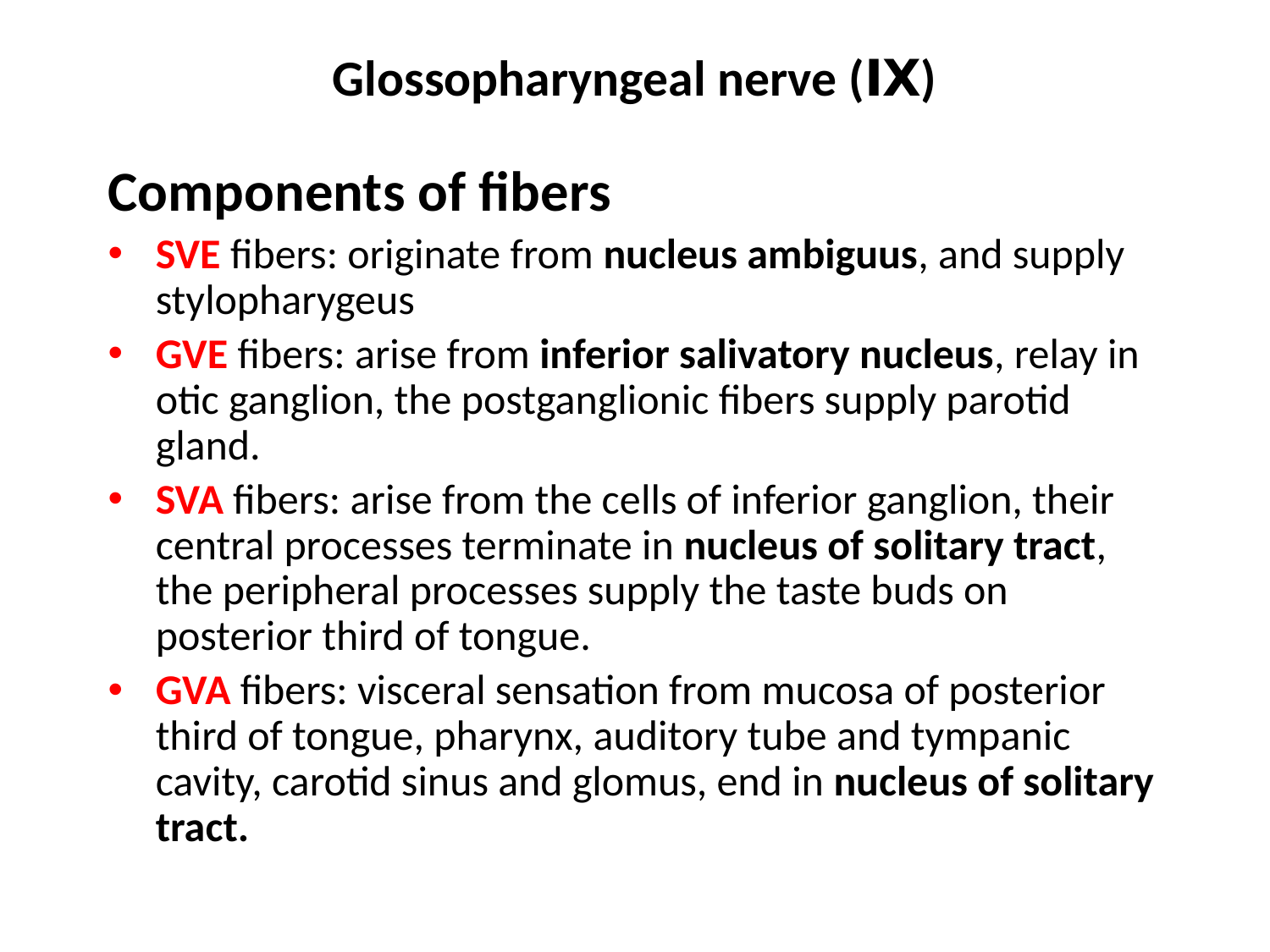

# Glossopharyngeal nerve (Ⅸ)
Components of fibers
SVE fibers: originate from nucleus ambiguus, and supply stylopharygeus
GVE fibers: arise from inferior salivatory nucleus, relay in otic ganglion, the postganglionic fibers supply parotid gland.
SVA fibers: arise from the cells of inferior ganglion, their central processes terminate in nucleus of solitary tract, the peripheral processes supply the taste buds on posterior third of tongue.
GVA fibers: visceral sensation from mucosa of posterior third of tongue, pharynx, auditory tube and tympanic cavity, carotid sinus and glomus, end in nucleus of solitary tract.